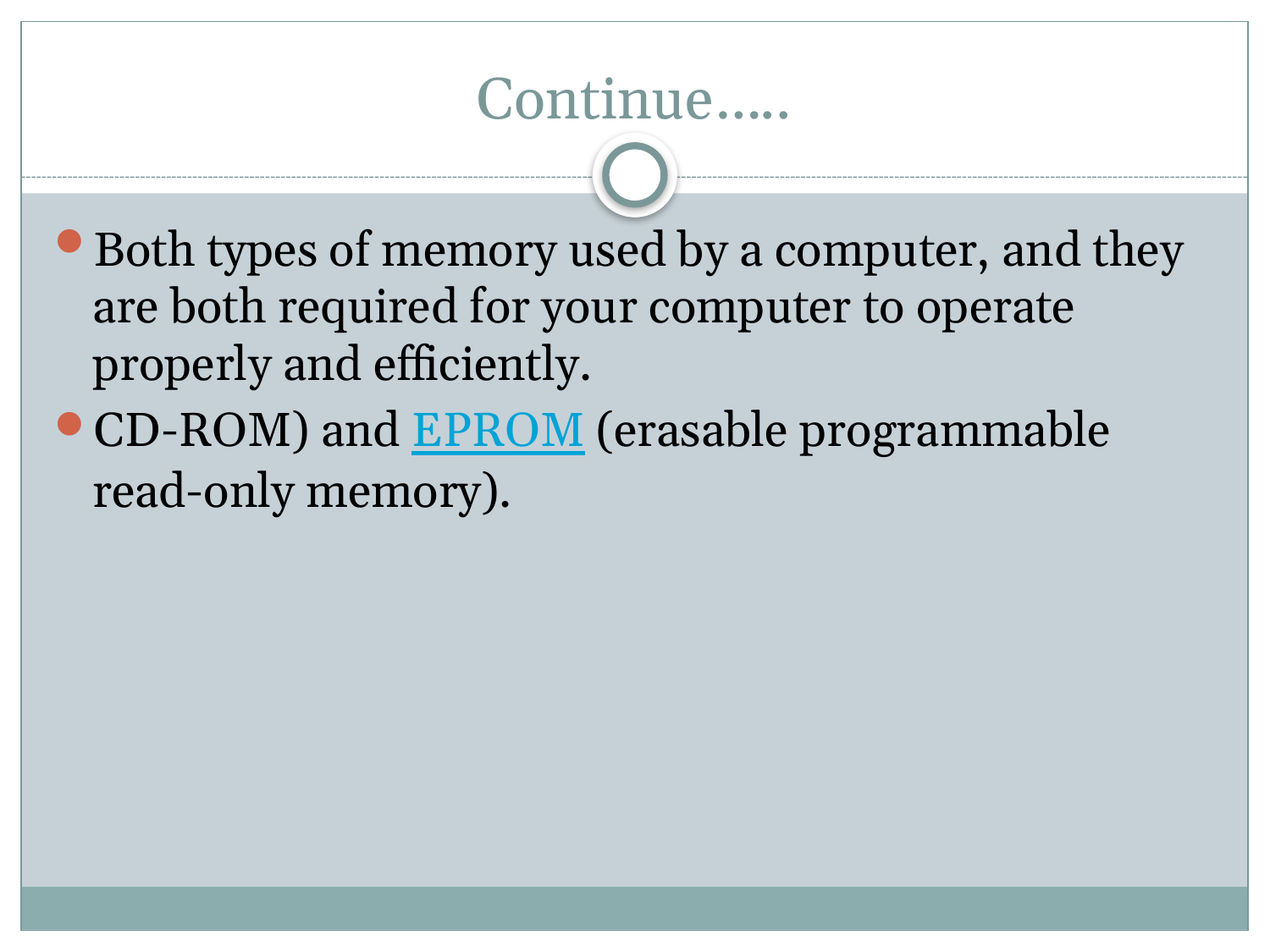

# Continue…..
Both types of memory used by a computer, and they are both required for your computer to operate properly and efficiently.
CD-ROM) and EPROM (erasable programmable read-only memory).